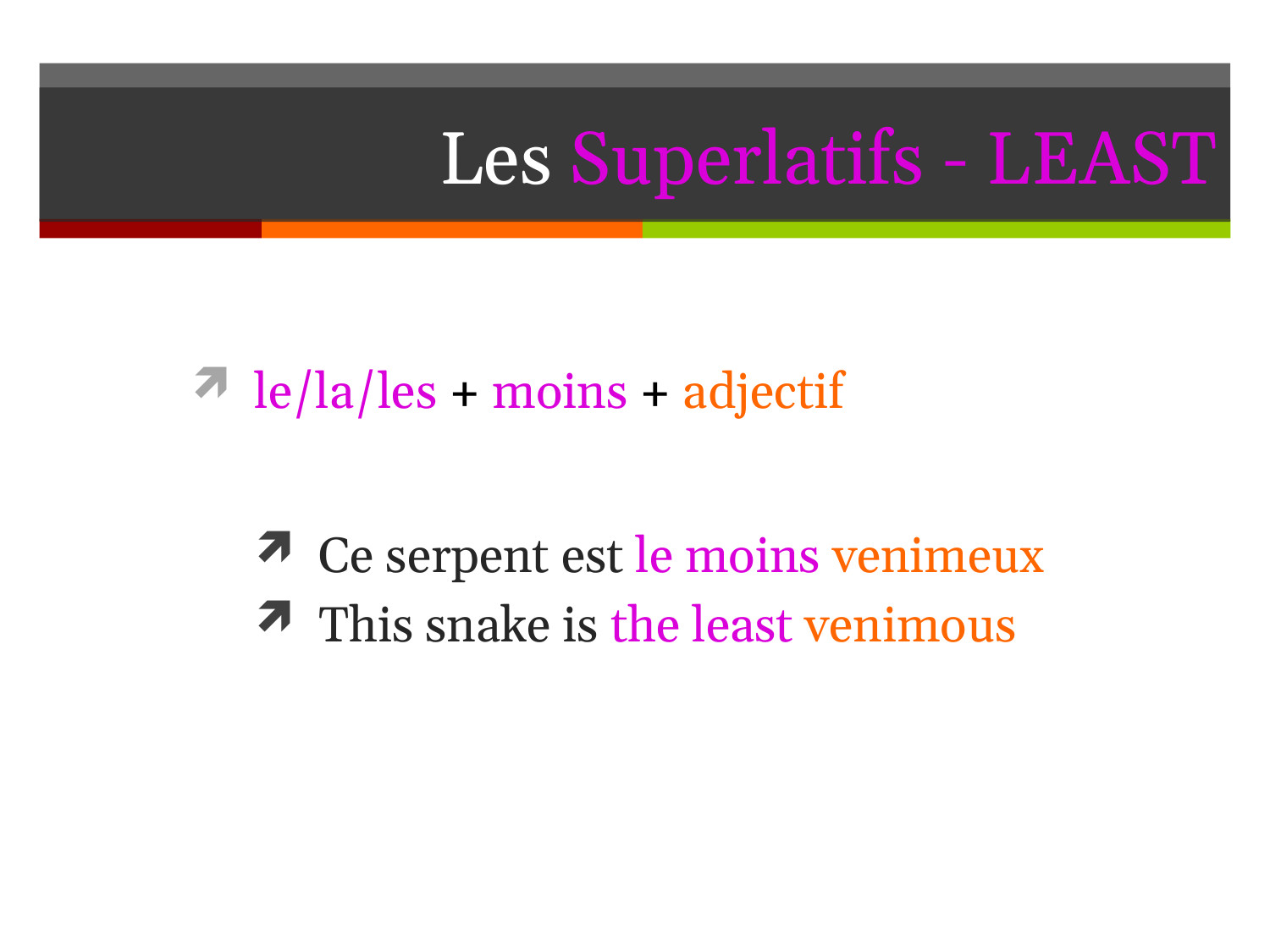

# Les Superlatifs - LEAST
le/la/les + moins + adjectif

Ce serpent est le moins venimeux
This snake is the least venimous